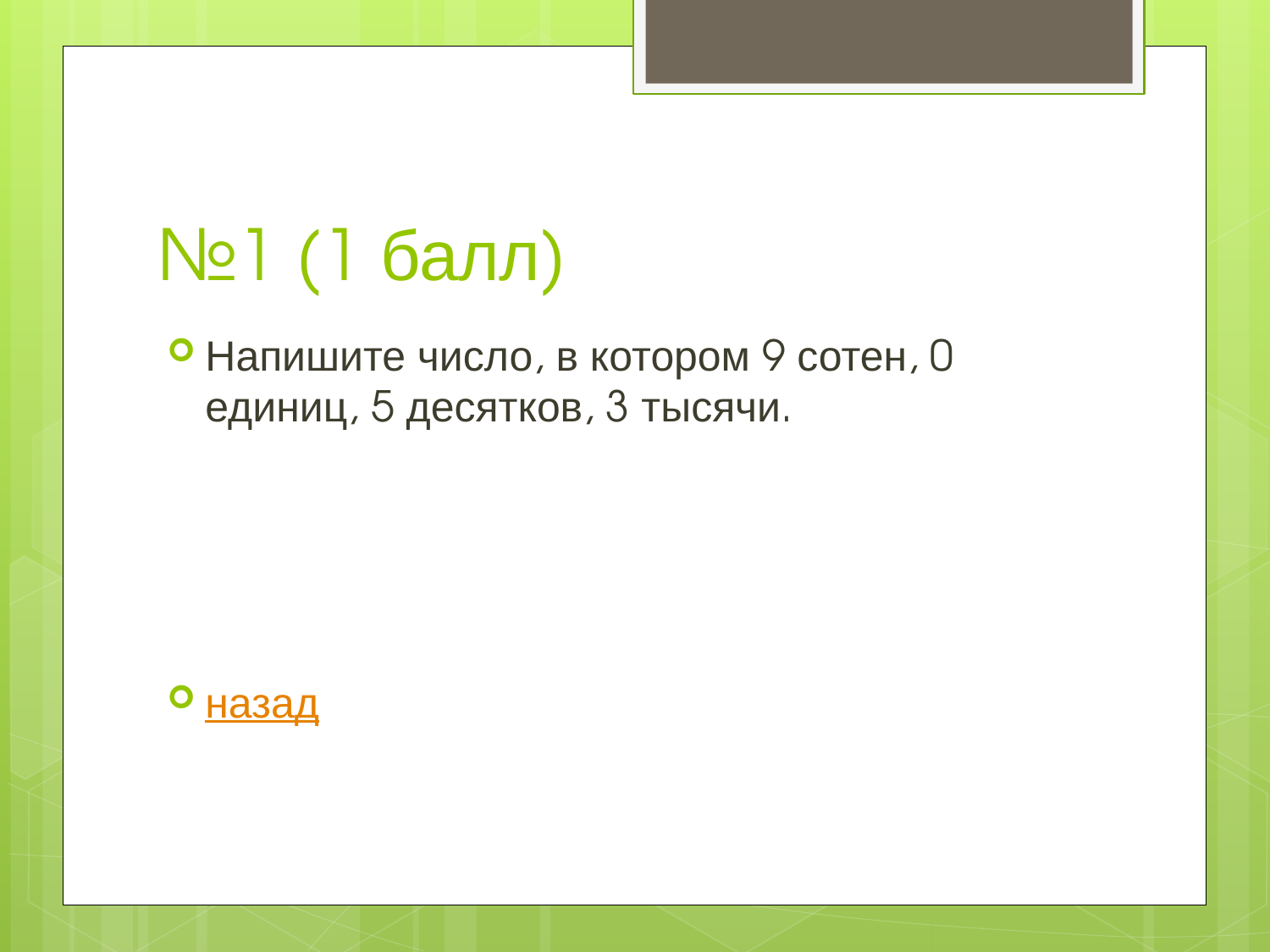

# №1 (1 балл)
Напишите число, в котором 9 сотен, 0 единиц, 5 десятков, 3 тысячи.

назад